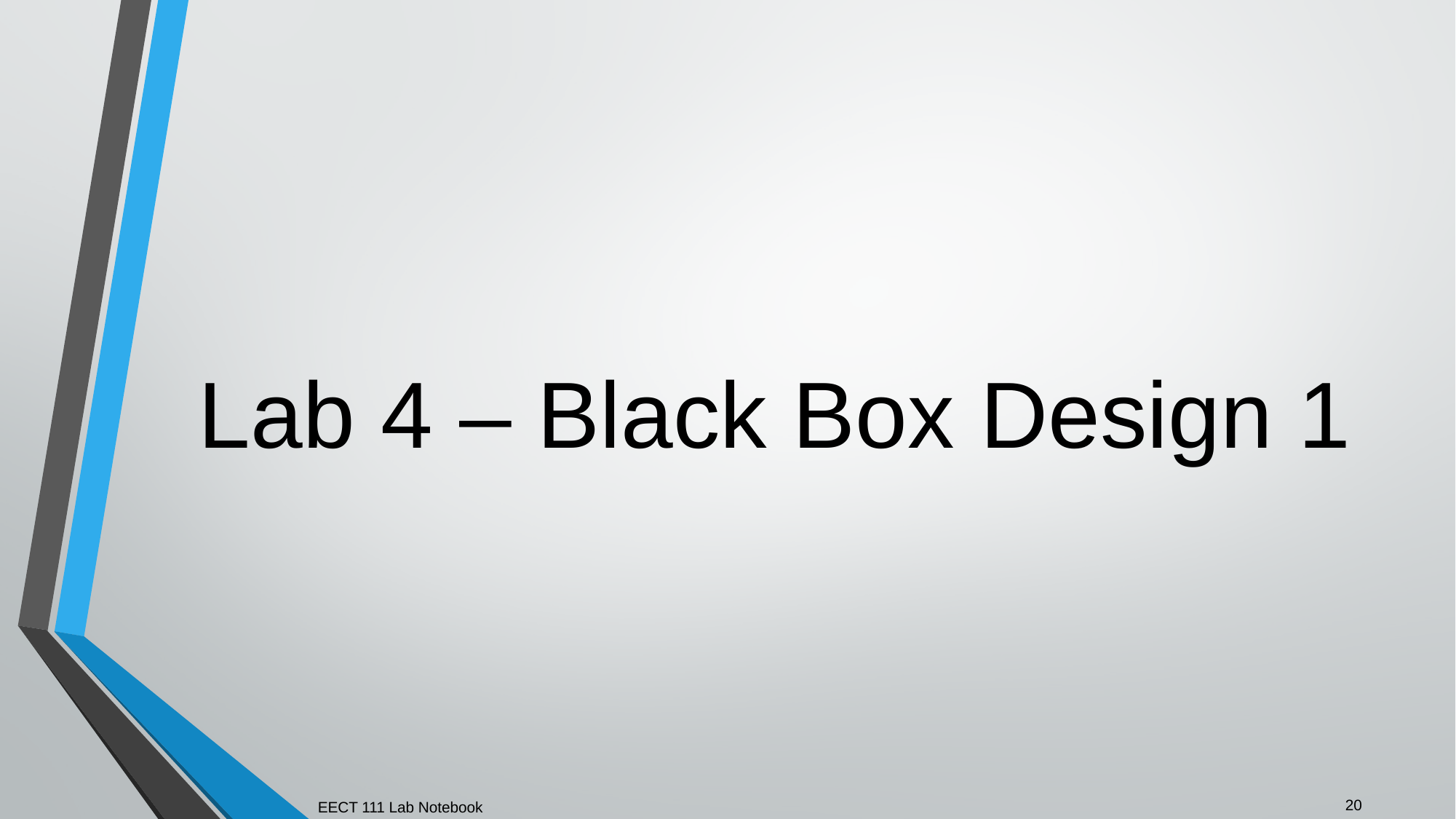

# Lab 4 – Black Box Design 1
20
EECT 111 Lab Notebook